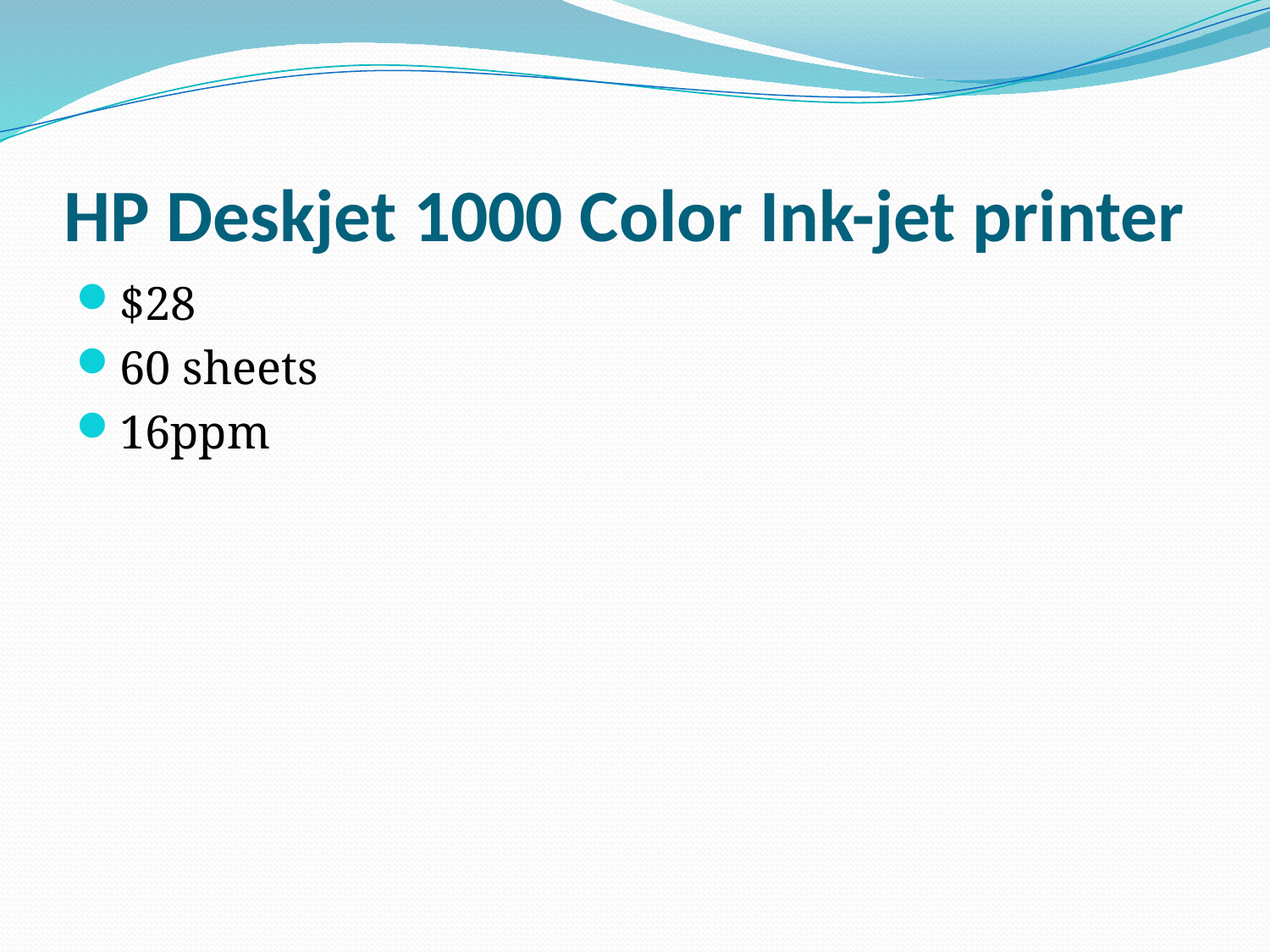

# HP Deskjet 1000 Color Ink-jet printer
$28
60 sheets
16ppm